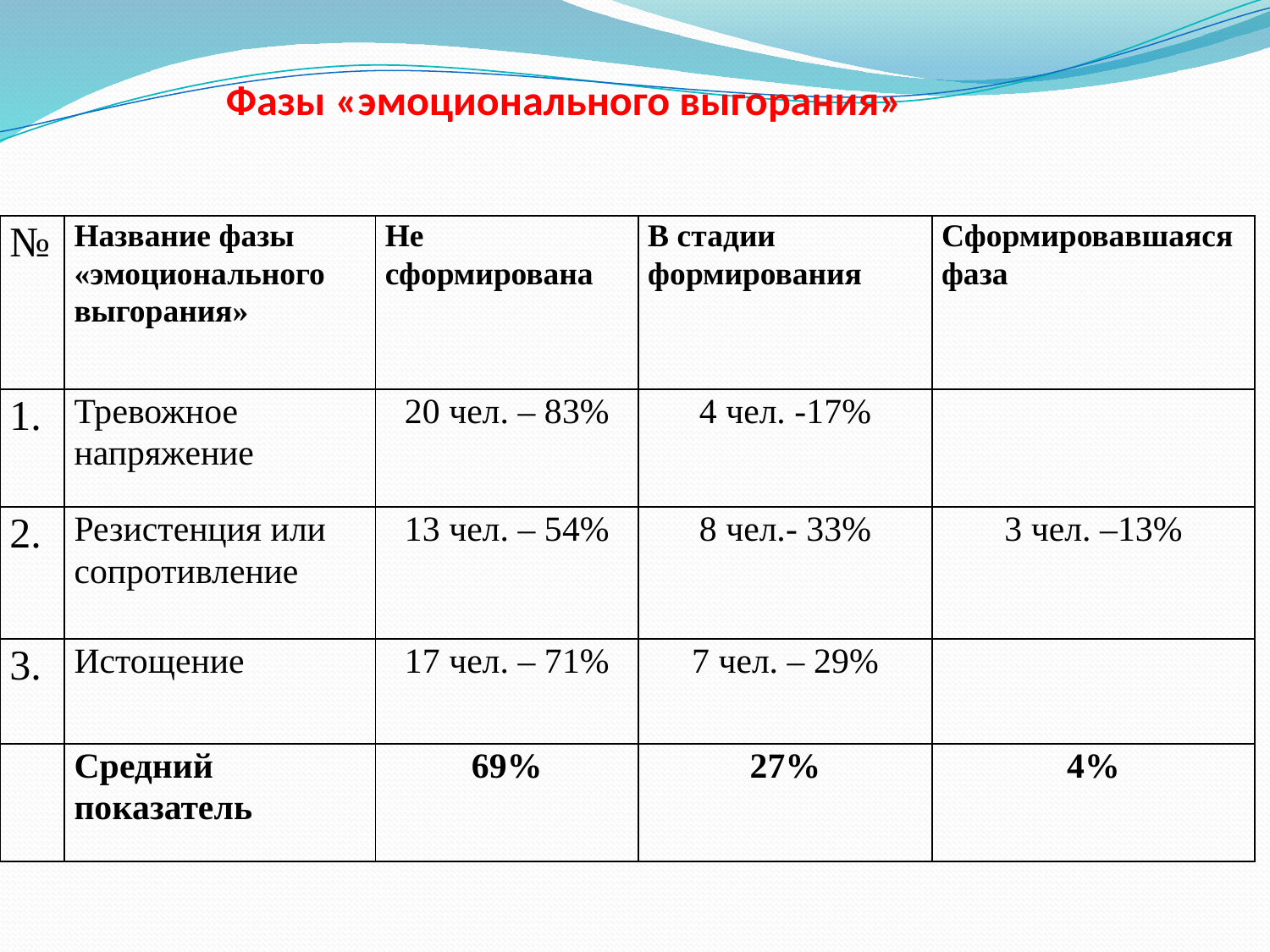

Фазы «эмоционального выгорания»
| № | Название фазы «эмоционального выгорания» | Не сформирована | В стадии формирования | Сформировавшаяся фаза |
| --- | --- | --- | --- | --- |
| 1. | Тревожное напряжение | 20 чел. – 83% | 4 чел. -17% |  |
| 2. | Резистенция или сопротивление | 13 чел. – 54% | 8 чел.- 33% | 3 чел. –13% |
| 3. | Истощение | 17 чел. – 71% | 7 чел. – 29% |  |
|  | Средний показатель | 69% | 27% | 4% |